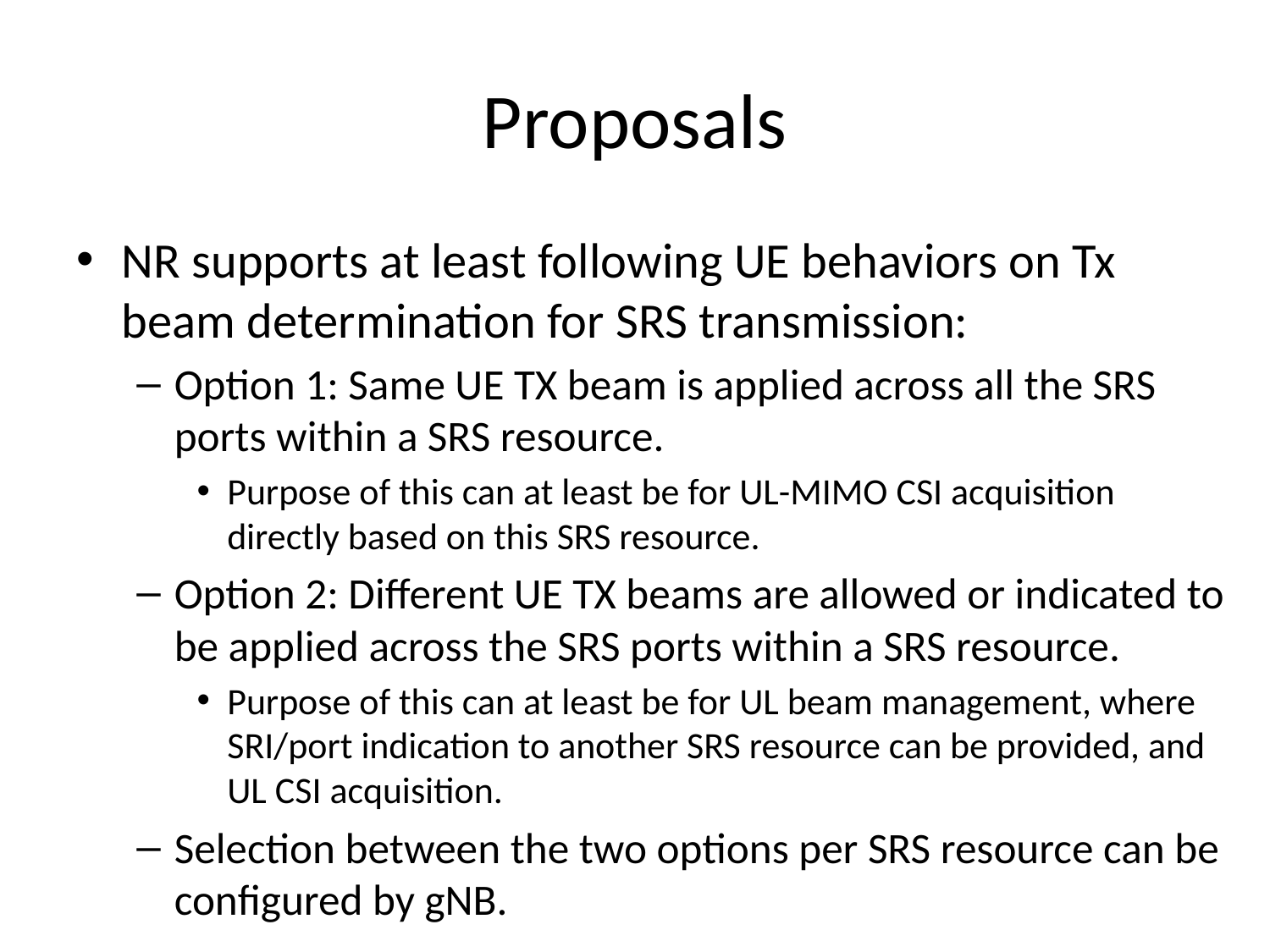

# Proposals
NR supports at least following UE behaviors on Tx beam determination for SRS transmission:
Option 1: Same UE TX beam is applied across all the SRS ports within a SRS resource.
Purpose of this can at least be for UL-MIMO CSI acquisition directly based on this SRS resource.
Option 2: Different UE TX beams are allowed or indicated to be applied across the SRS ports within a SRS resource.
Purpose of this can at least be for UL beam management, where SRI/port indication to another SRS resource can be provided, and UL CSI acquisition.
Selection between the two options per SRS resource can be configured by gNB.